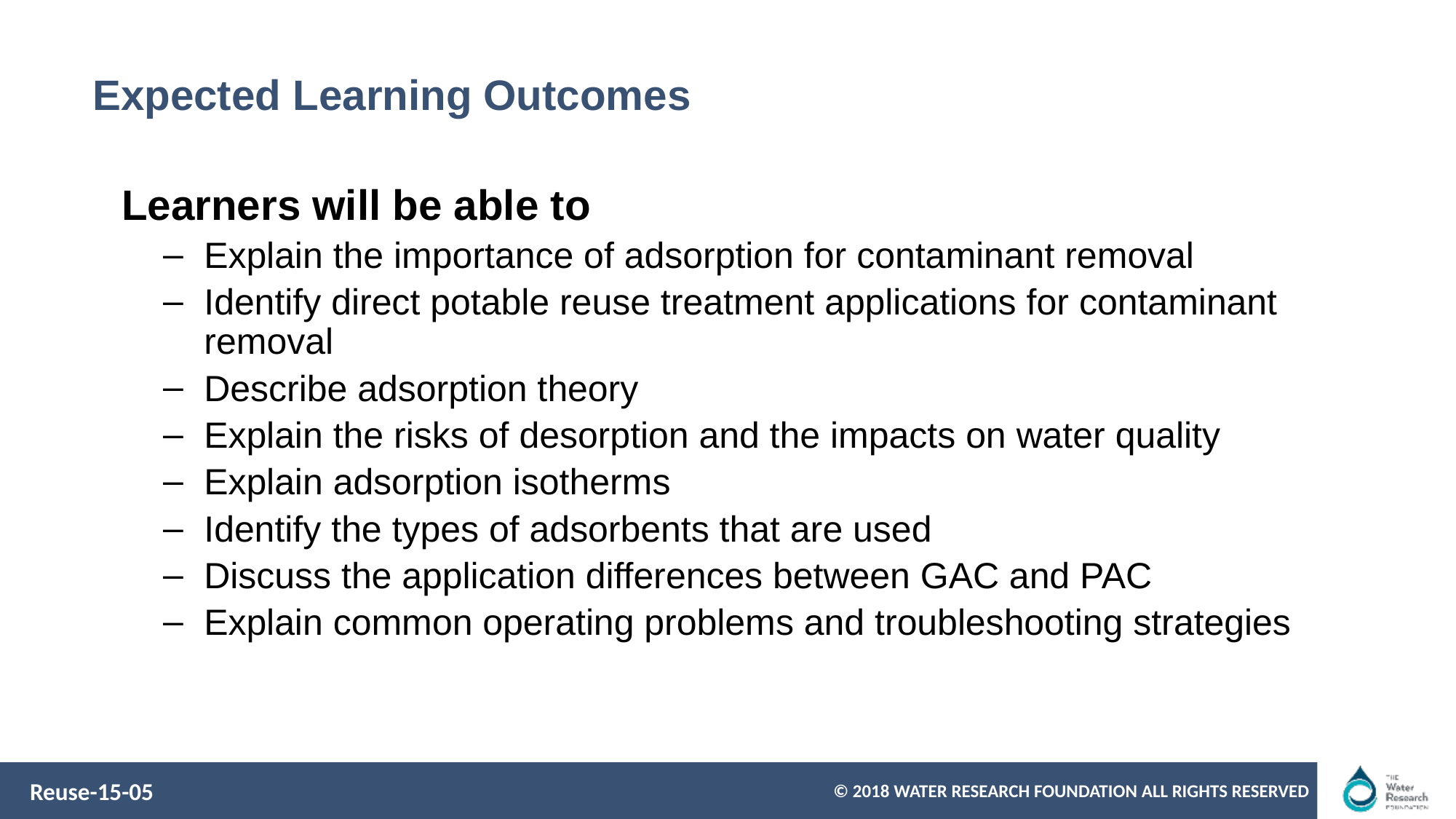

# Expected Learning Outcomes
Learners will be able to
Explain the importance of adsorption for contaminant removal
Identify direct potable reuse treatment applications for contaminant removal
Describe adsorption theory
Explain the risks of desorption and the impacts on water quality
Explain adsorption isotherms
Identify the types of adsorbents that are used
Discuss the application differences between GAC and PAC
Explain common operating problems and troubleshooting strategies